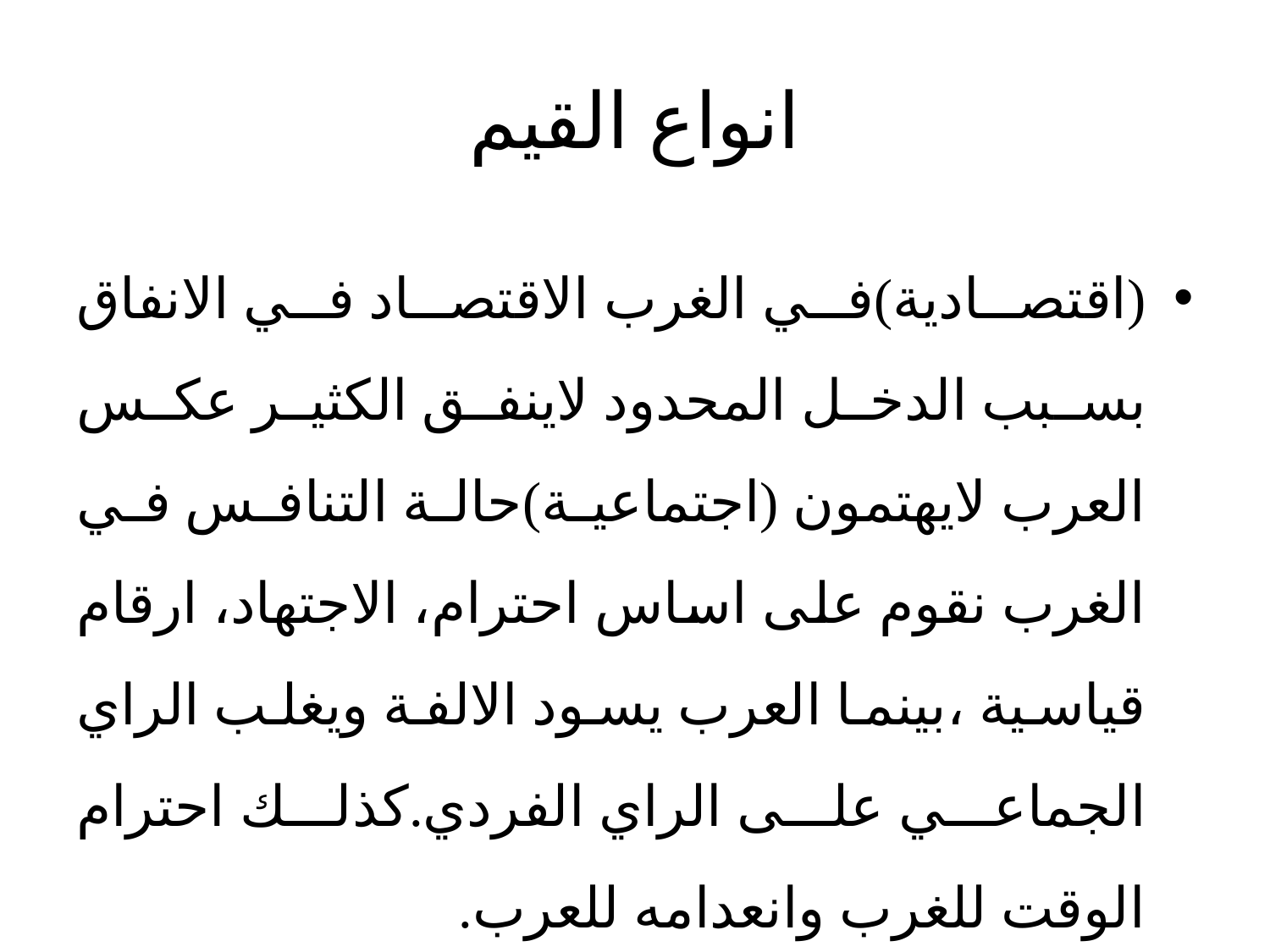

# انواع القيم
(اقتصادية)في الغرب الاقتصاد في الانفاق بسبب الدخل المحدود لاينفق الكثير عكس العرب لايهتمون (اجتماعية)حالة التنافس في الغرب نقوم على اساس احترام، الاجتهاد، ارقام قياسية ،بينما العرب يسود الالفة ويغلب الراي الجماعي على الراي الفردي.كذلك احترام الوقت للغرب وانعدامه للعرب.